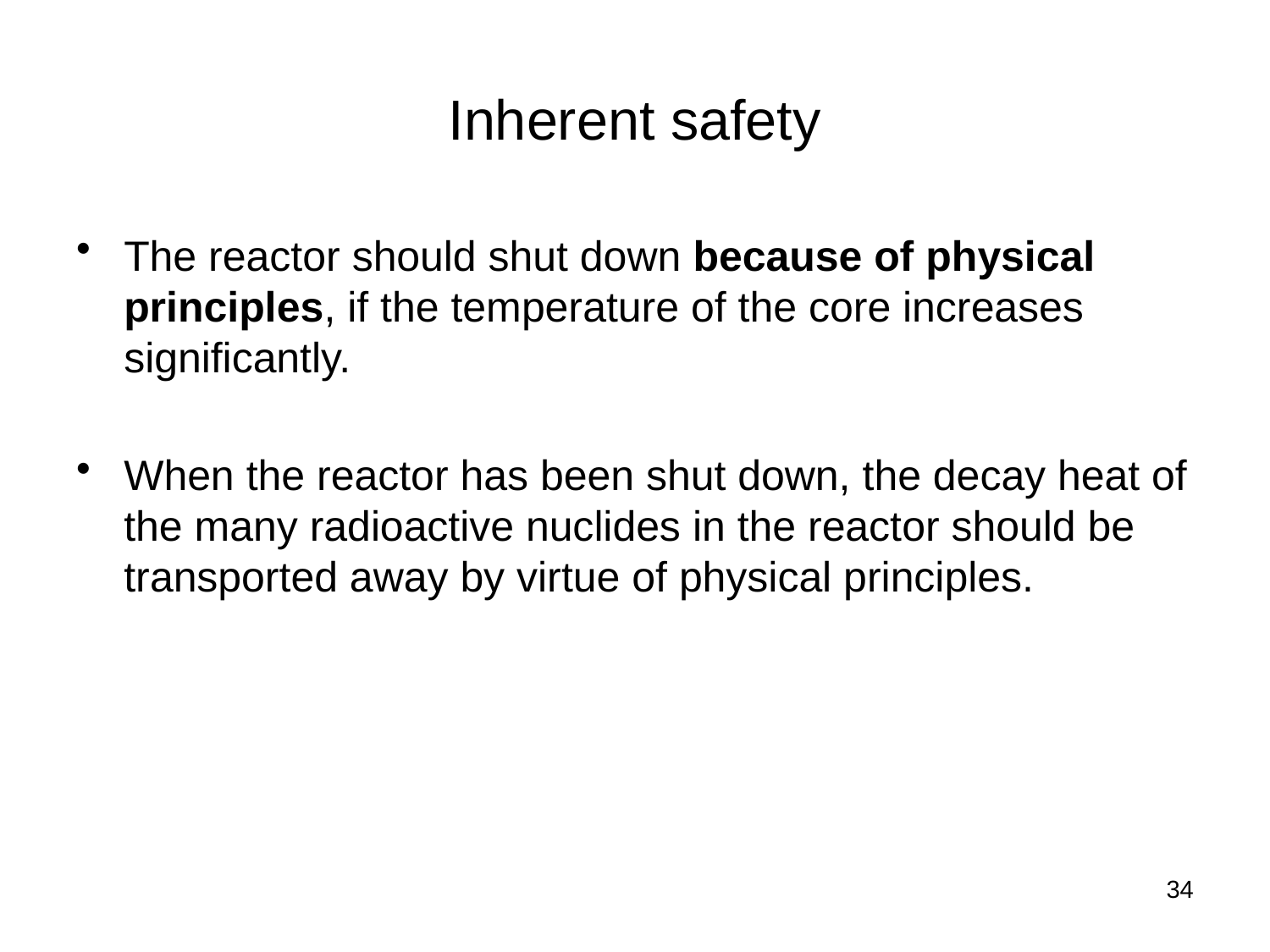

# Inherent safety
The reactor should shut down because of physical principles, if the temperature of the core increases significantly.

When the reactor has been shut down, the decay heat of the many radioactive nuclides in the reactor should be transported away by virtue of physical principles.

34